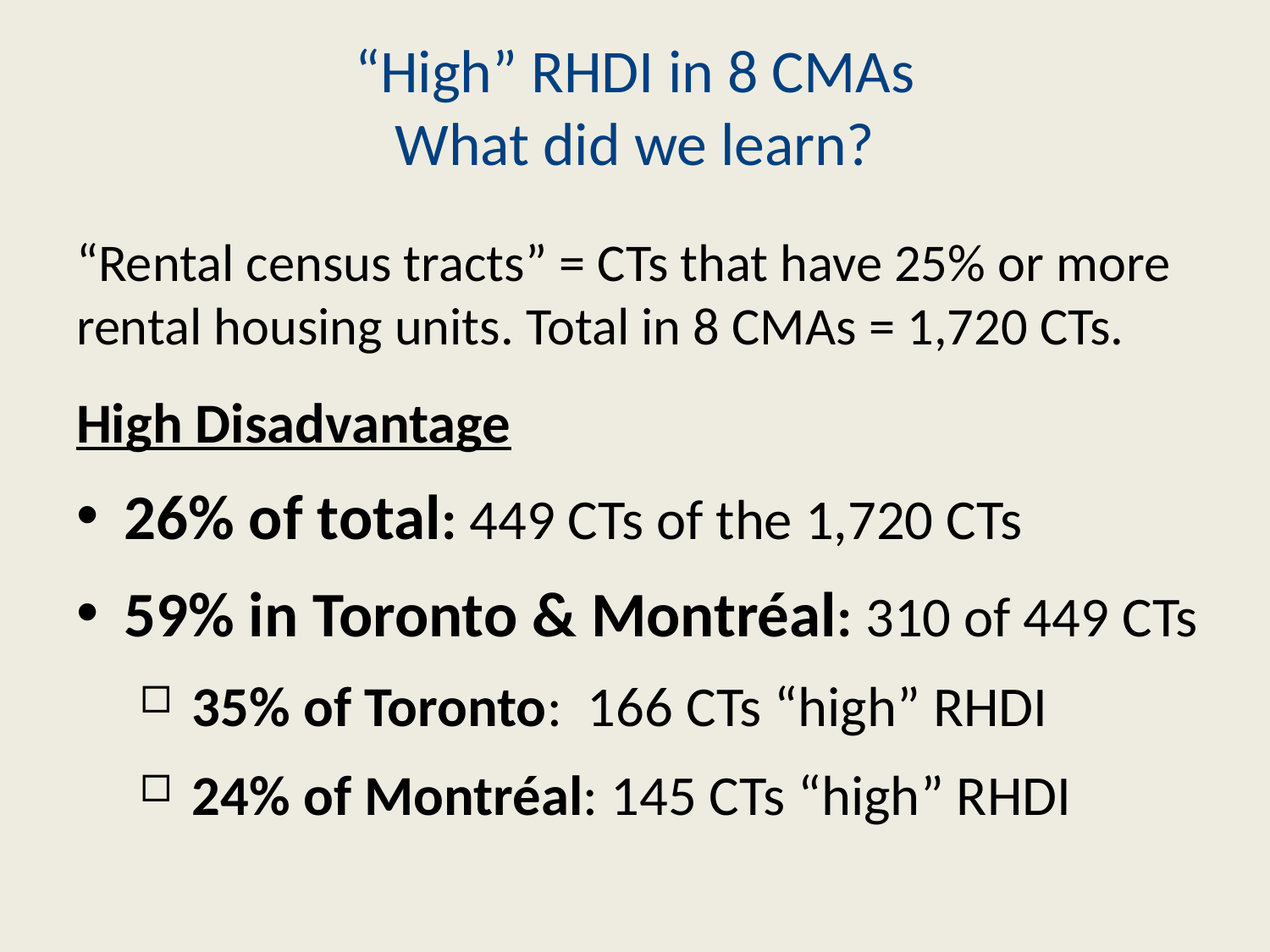

# “High” RHDI in 8 CMAs What did we learn?
“Rental census tracts” = CTs that have 25% or more rental housing units. Total in 8 CMAs = 1,720 CTs.
High Disadvantage
26% of total: 449 CTs of the 1,720 CTs
59% in Toronto & Montréal: 310 of 449 CTs
 35% of Toronto:  166 CTs “high” RHDI
 24% of Montréal: 145 CTs “high” RHDI